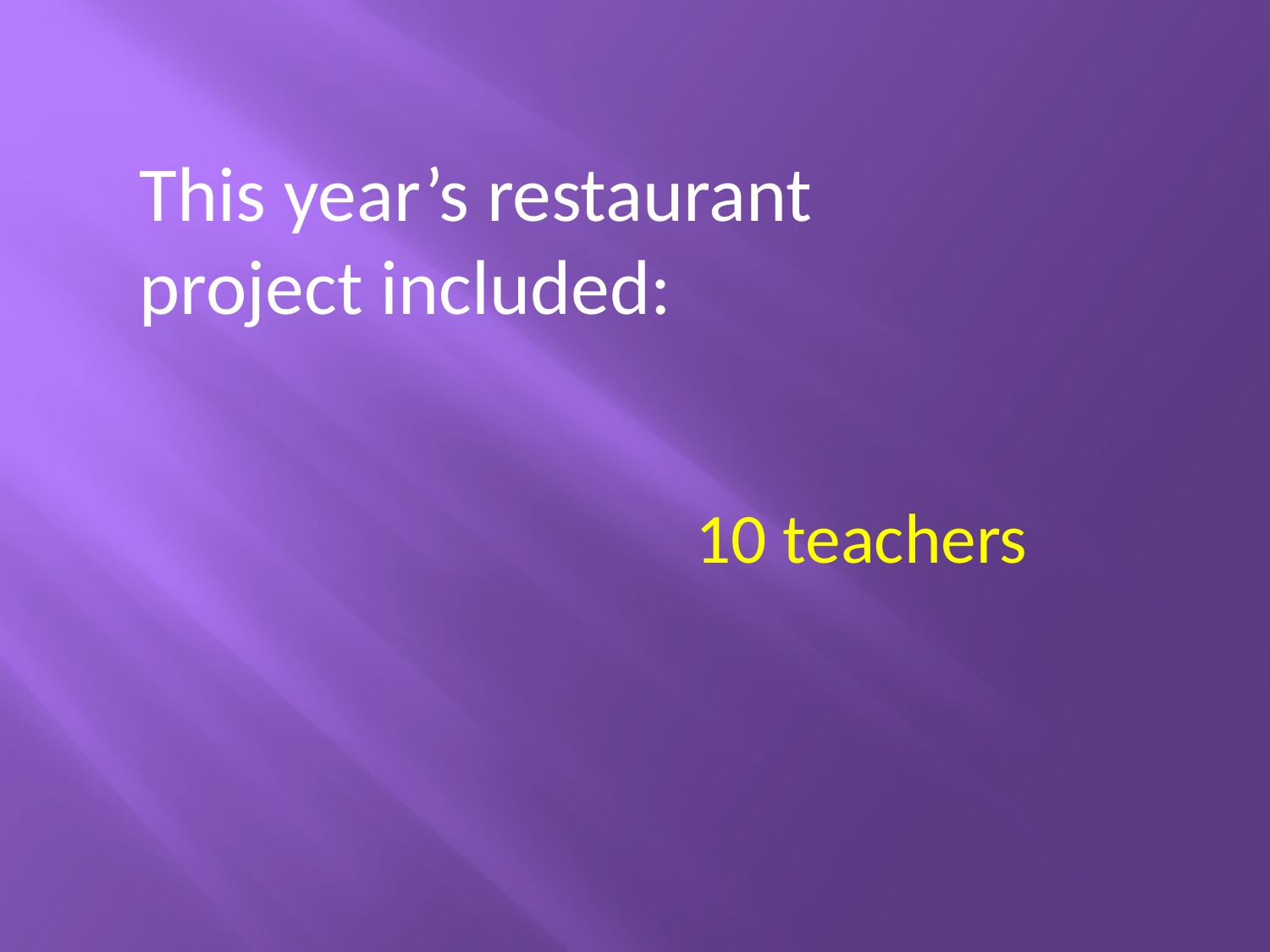

This year’s restaurant project included:
                             10 teachers